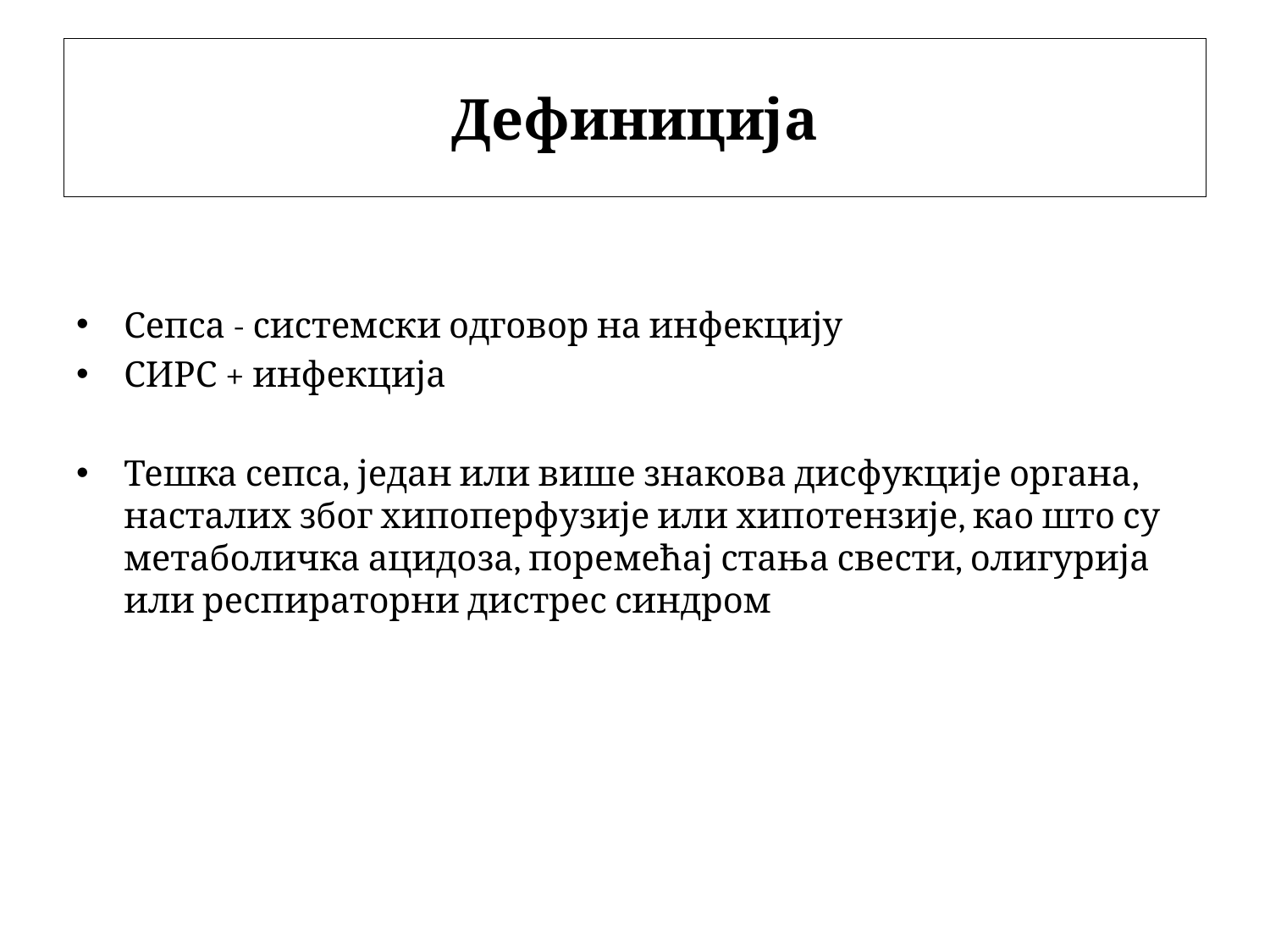

# Дефиниција
Сепса - системски одговор на инфекцију
СИРС + инфекција

Тешка сепса, један или више знакова дисфукције органа, насталих због хипоперфузије или хипотензије, као што су метаболичка ацидоза, поремећај стања свести, олигурија или респираторни дистрес синдром